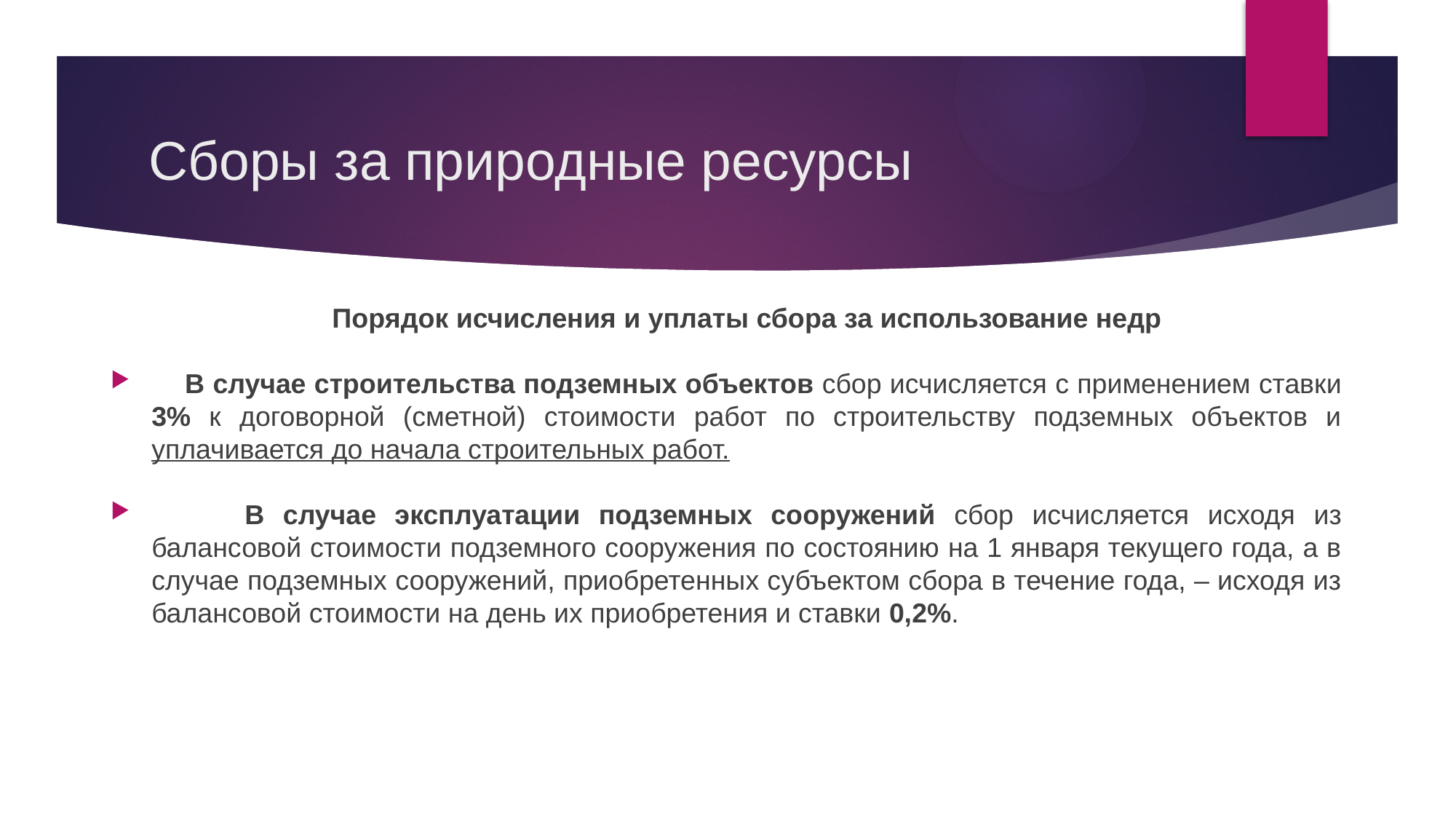

# Сборы за природные ресурсы
                             Порядок исчисления и уплаты сбора за использование недр

    В случае строительства подземных объектов сбор исчисляется с применением ставки 3% к договорной (сметной) стоимости работ по строительству подземных объектов и уплачивается до начала строительных работ.

     В случае эксплуатации подземных сооружений сбор исчисляется исходя из балансовой стоимости подземного сооружения по состоянию на 1 января текущего года, а в случае подземных сооружений, приобретенных субъектом сбора в течение года, – исходя из балансовой стоимости на день их приобретения и ставки 0,2%.